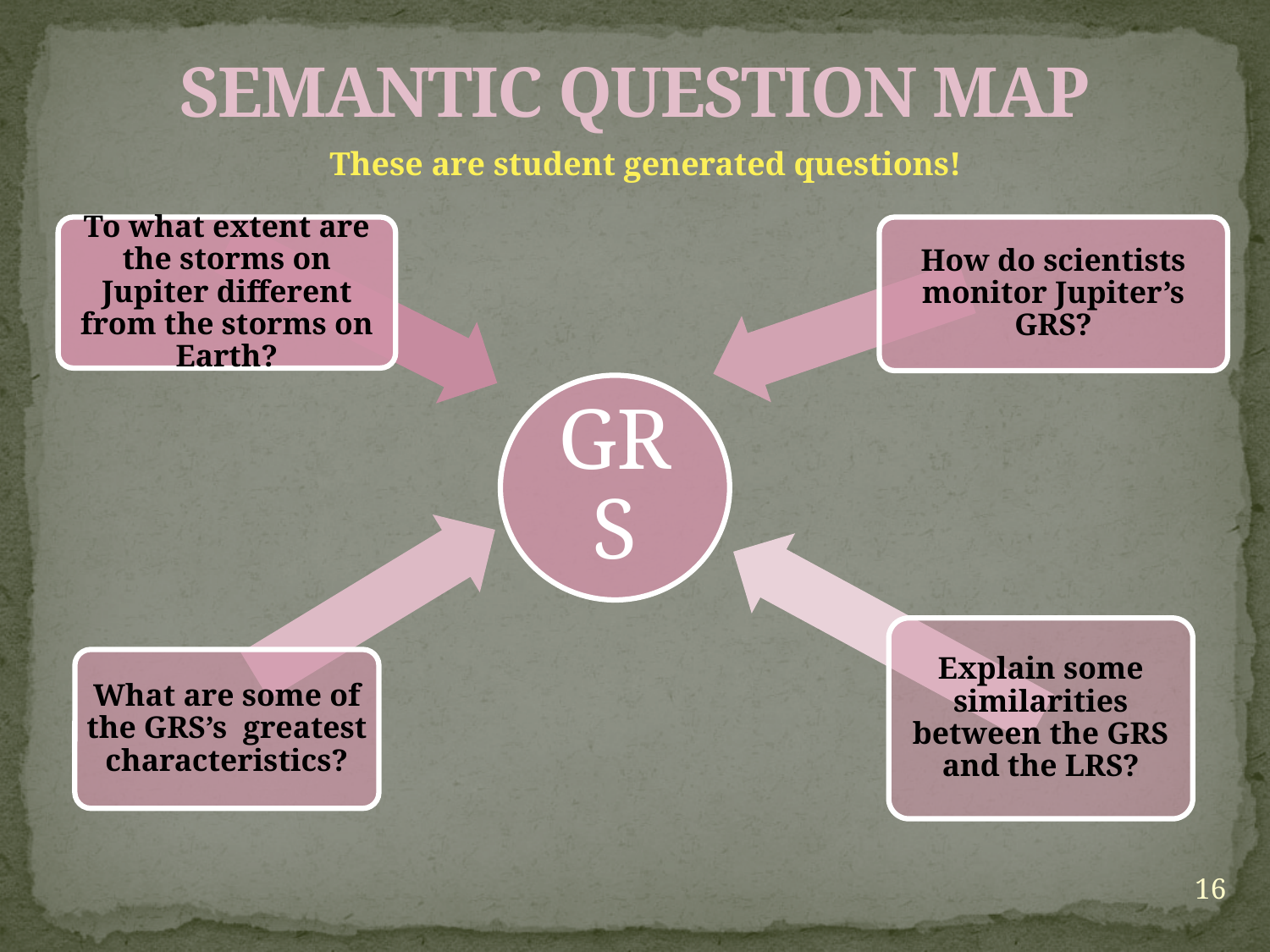

# SEMANTIC QUESTION MAP
These are student generated questions!
GRS
To what extent are the storms on Jupiter different from the storms on Earth?
How do scientists monitor Jupiter’s GRS?
What are some of the GRS’s  greatest characteristics?
Explain some similarities between the GRS and the LRS?
16